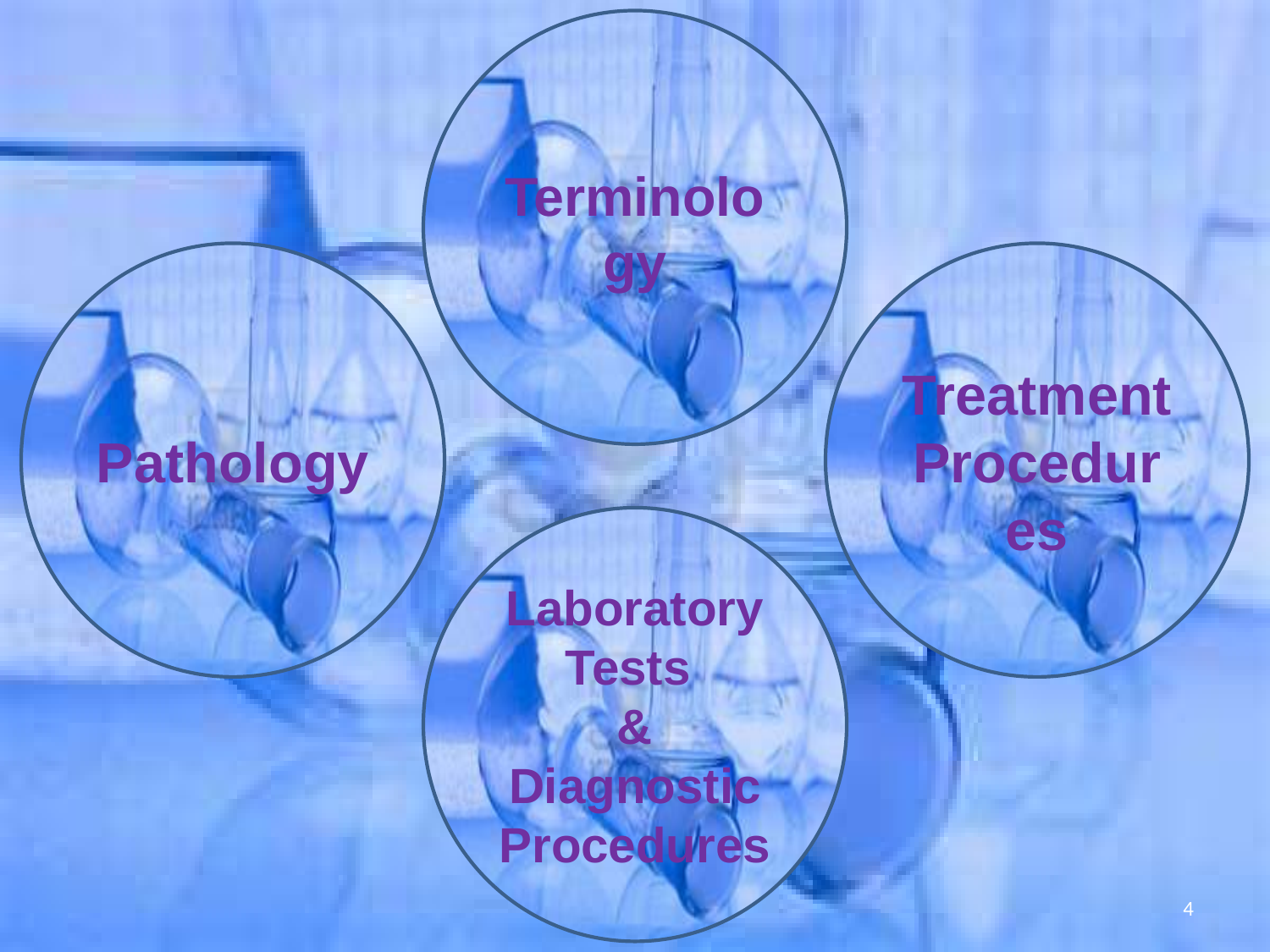

Terminology
Pathology
Treatment Procedures
Laboratory Tests
&
Diagnostic Procedures
4